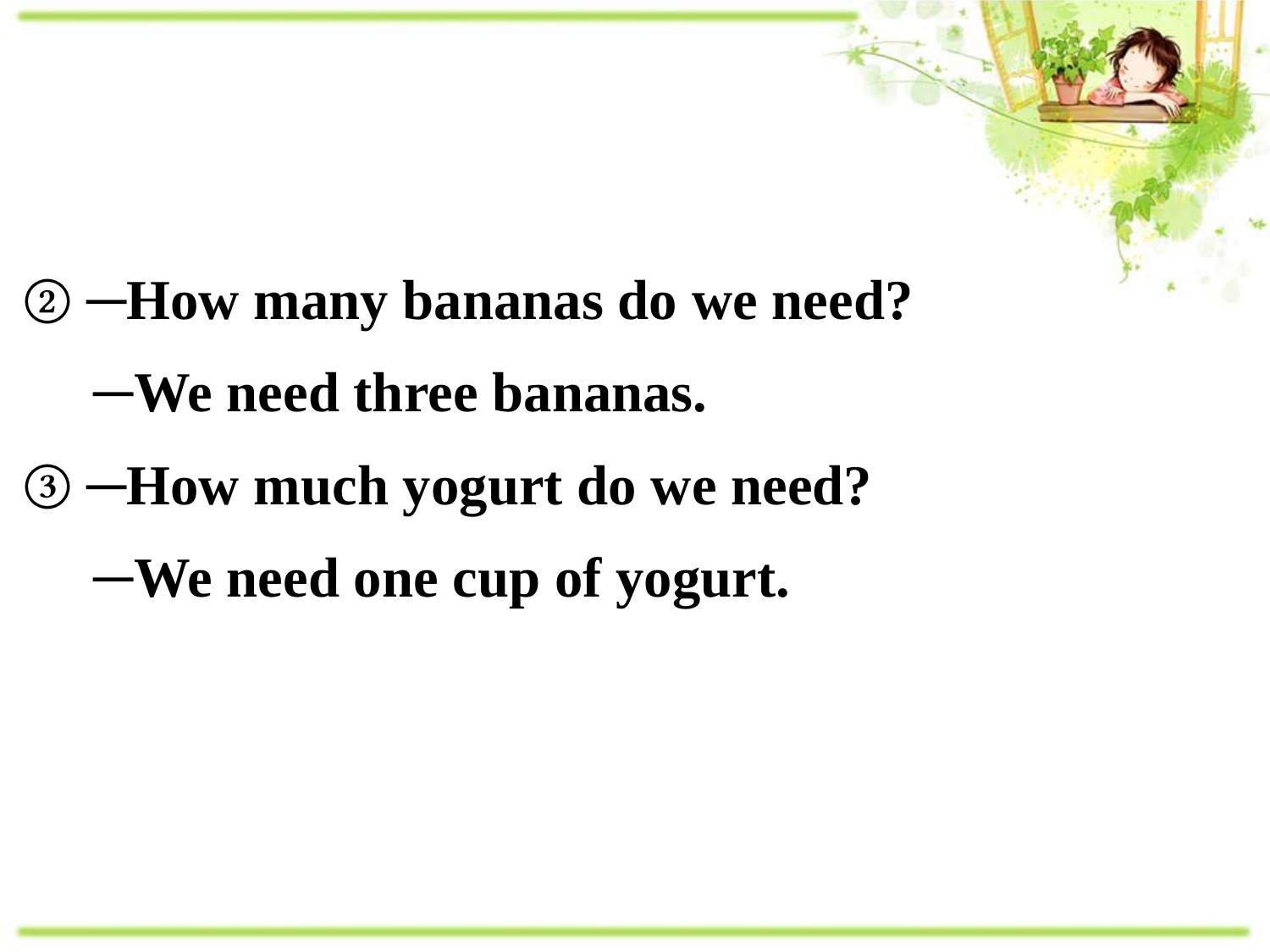

② ─How many bananas do we need?
     ─We need three bananas.
③ ─How much yogurt do we need?
     ─We need one cup of yogurt.